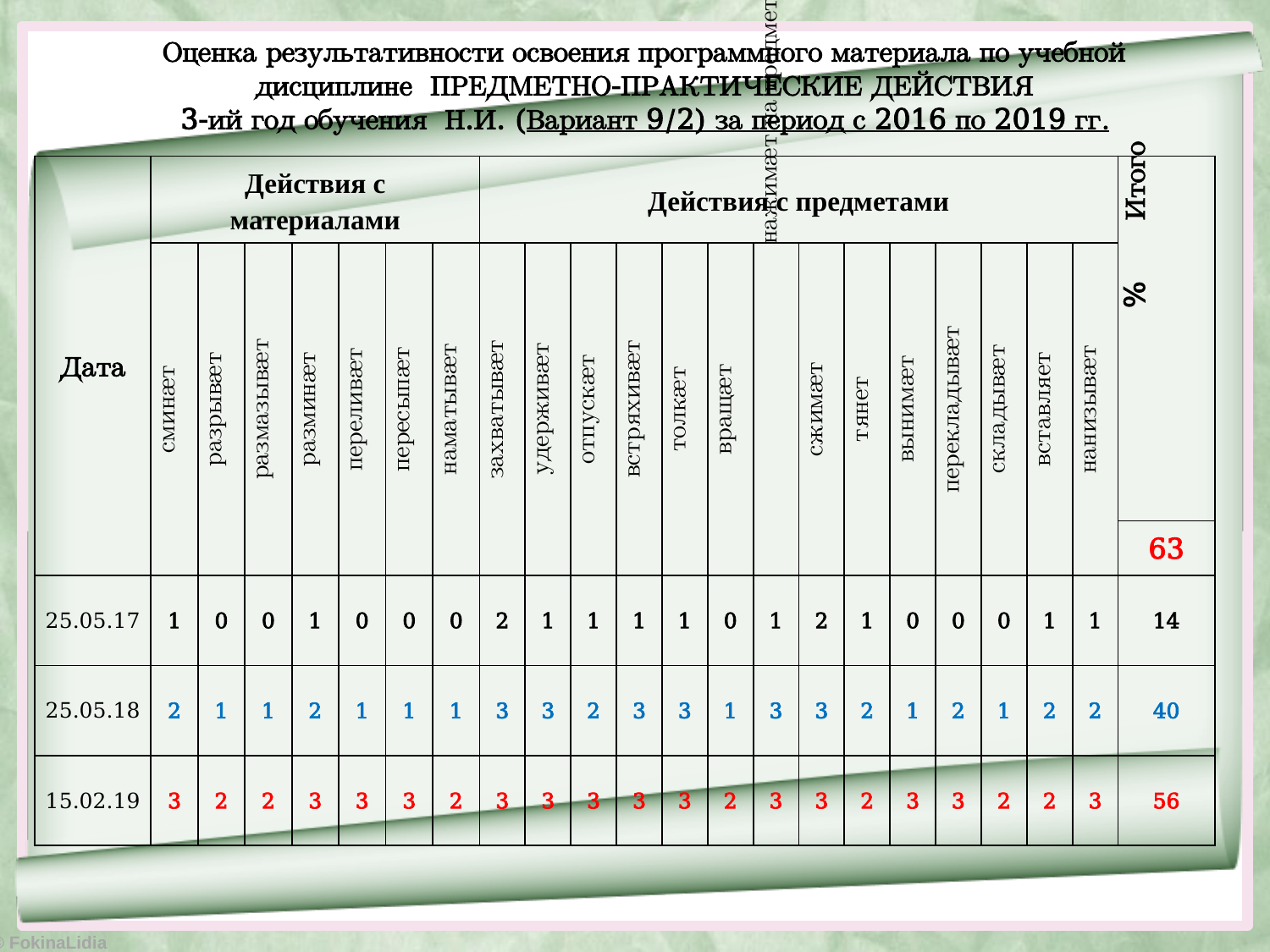

Оценка результативности освоения программного материала по учебной дисциплине  ПРЕДМЕТНО-ПРАКТИЧЕСКИЕ ДЕЙСТВИЯ
3-ий год обучения  Н.И. (Вариант 9/2) за период с 2016 по 2019 гг.
| Дата | Действия с материалами |  |  |  |  |  |  | Действия с предметами |  |  |  |  |  |  |  |  |  |  |  |  |  | Итого % |
| --- | --- | --- | --- | --- | --- | --- | --- | --- | --- | --- | --- | --- | --- | --- | --- | --- | --- | --- | --- | --- | --- | --- |
|  | сминает | разрывает | размазывает | разминает | переливает | пересыпает | наматывает | захватывает | удерживает | отпускает | встряхивает | толкает | вращает | нажимает на предмет | сжимает | тянет | вынимает | перекладывает | складывает | вставляет | нанизывает |  |
|  |  |  |  |  |  |  |  |  |  |  |  |  |  |  |  |  |  |  |  |  |  | 63 |
| 25.05.17 | 1 | 0 | 0 | 1 | 0 | 0 | 0 | 2 | 1 | 1 | 1 | 1 | 0 | 1 | 2 | 1 | 0 | 0 | 0 | 1 | 1 | 14 |
| 25.05.18 | 2 | 1 | 1 | 2 | 1 | 1 | 1 | 3 | 3 | 2 | 3 | 3 | 1 | 3 | 3 | 2 | 1 | 2 | 1 | 2 | 2 | 40 |
| 15.02.19 | 3 | 2 | 2 | 3 | 3 | 3 | 2 | 3 | 3 | 3 | 3 | 3 | 2 | 3 | 3 | 2 | 3 | 3 | 2 | 2 | 3 | 56 |